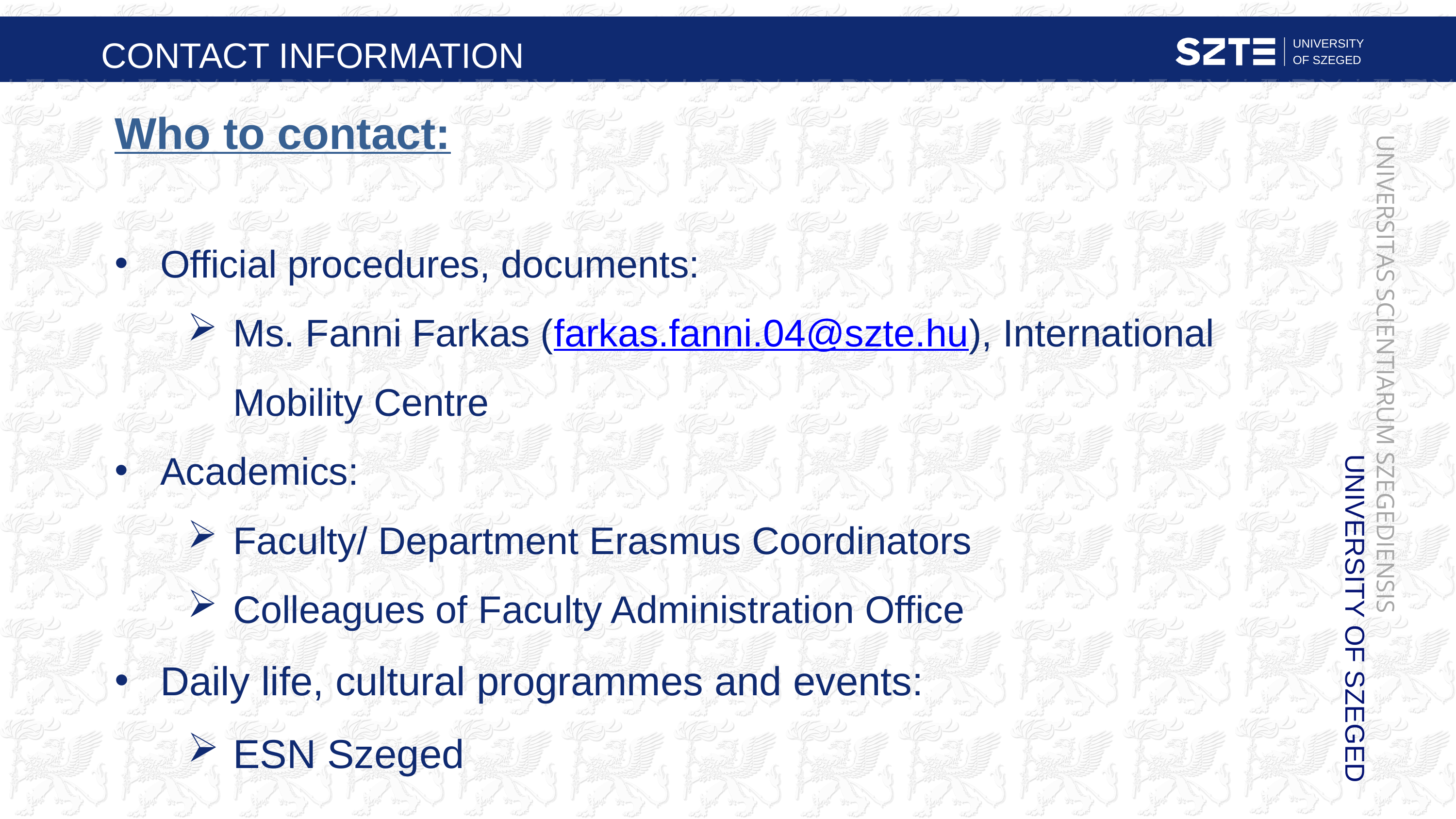

CONTACT INFORMATION
UNIVERSITY
OF SZEGED

Who to contact:

Official procedures, documents:
Ms. Fanni Farkas (farkas.fanni.04@szte.hu), International Mobility Centre
Academics:
Faculty/ Department Erasmus Coordinators
Colleagues of Faculty Administration Office
Daily life, cultural programmes and events:
ESN Szeged
UNIVERSITY OF SZEGED
UNIVERSITAS SCIENTIARUM SZEGEDIENSIS